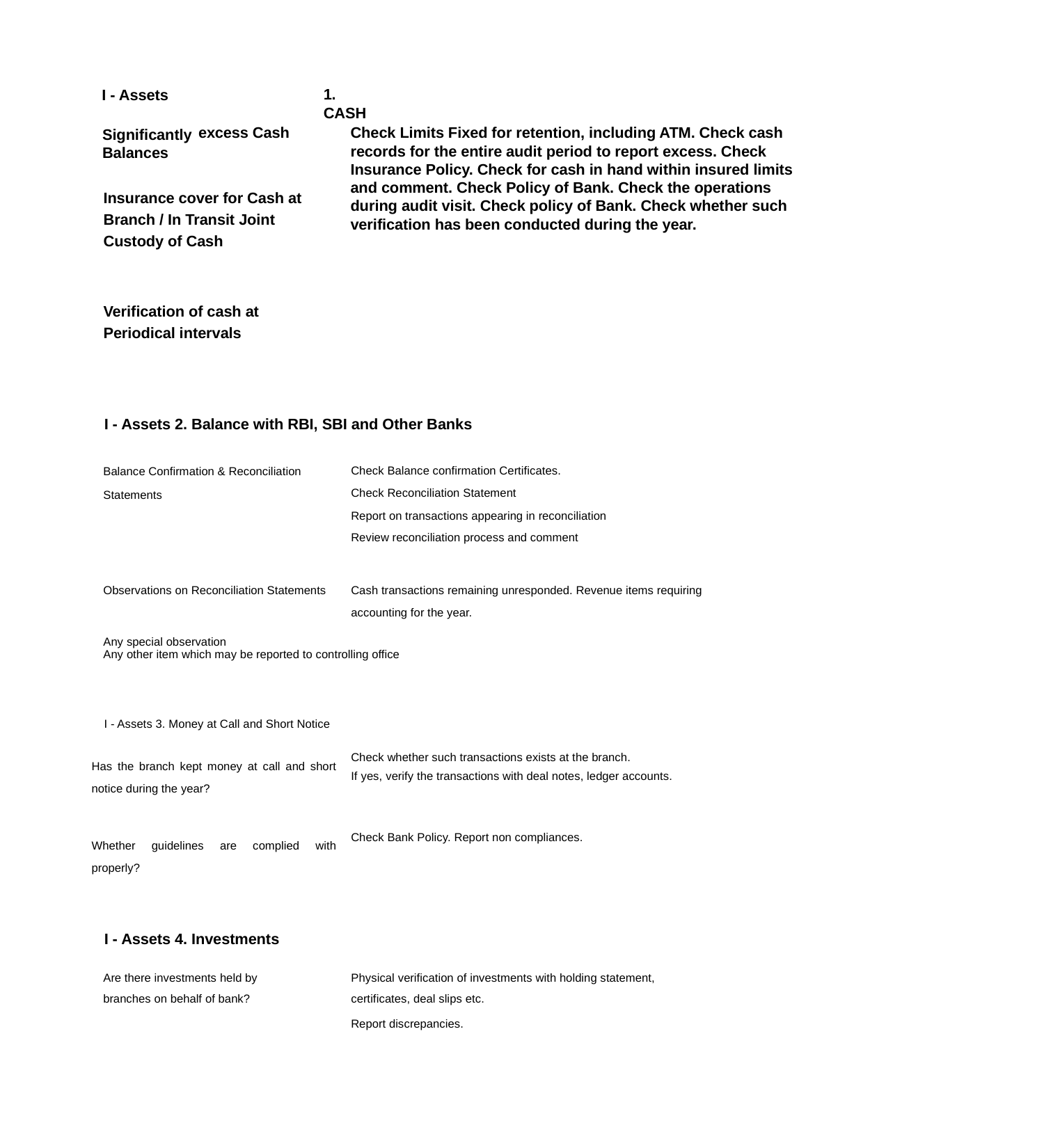

1. CASH
I - Assets
excess Cash
Check Limits Fixed for retention, including ATM. Check cash records for the entire audit period to report excess. Check Insurance Policy. Check for cash in hand within insured limits and comment. Check Policy of Bank. Check the operations during audit visit. Check policy of Bank. Check whether such verification has been conducted during the year.
Significantly Balances
Insurance cover for Cash at Branch / In Transit Joint Custody of Cash
Verification of cash at Periodical intervals
I - Assets 2. Balance with RBI, SBI and Other Banks
| Balance Confirmation & Reconciliation Statements | Check Balance confirmation Certificates. Check Reconciliation Statement Report on transactions appearing in reconciliation Review reconciliation process and comment |
| --- | --- |
| Observations on Reconciliation Statements | Cash transactions remaining unresponded. Revenue items requiring accounting for the year. |
| Any special observation Any other item which may be reported to controlling office |  |
I - Assets 3. Money at Call and Short Notice
| Has the branch kept money at call and short notice during the year? | Check whether such transactions exists at the branch. If yes, verify the transactions with deal notes, ledger accounts. |
| --- | --- |
| Whether guidelines are complied with properly? | Check Bank Policy. Report non compliances. |
I - Assets 4. Investments
| Are there investments held by | Physical verification of investments with holding statement, |
| --- | --- |
| branches on behalf of bank? | certificates, deal slips etc. |
|  | Report discrepancies. |